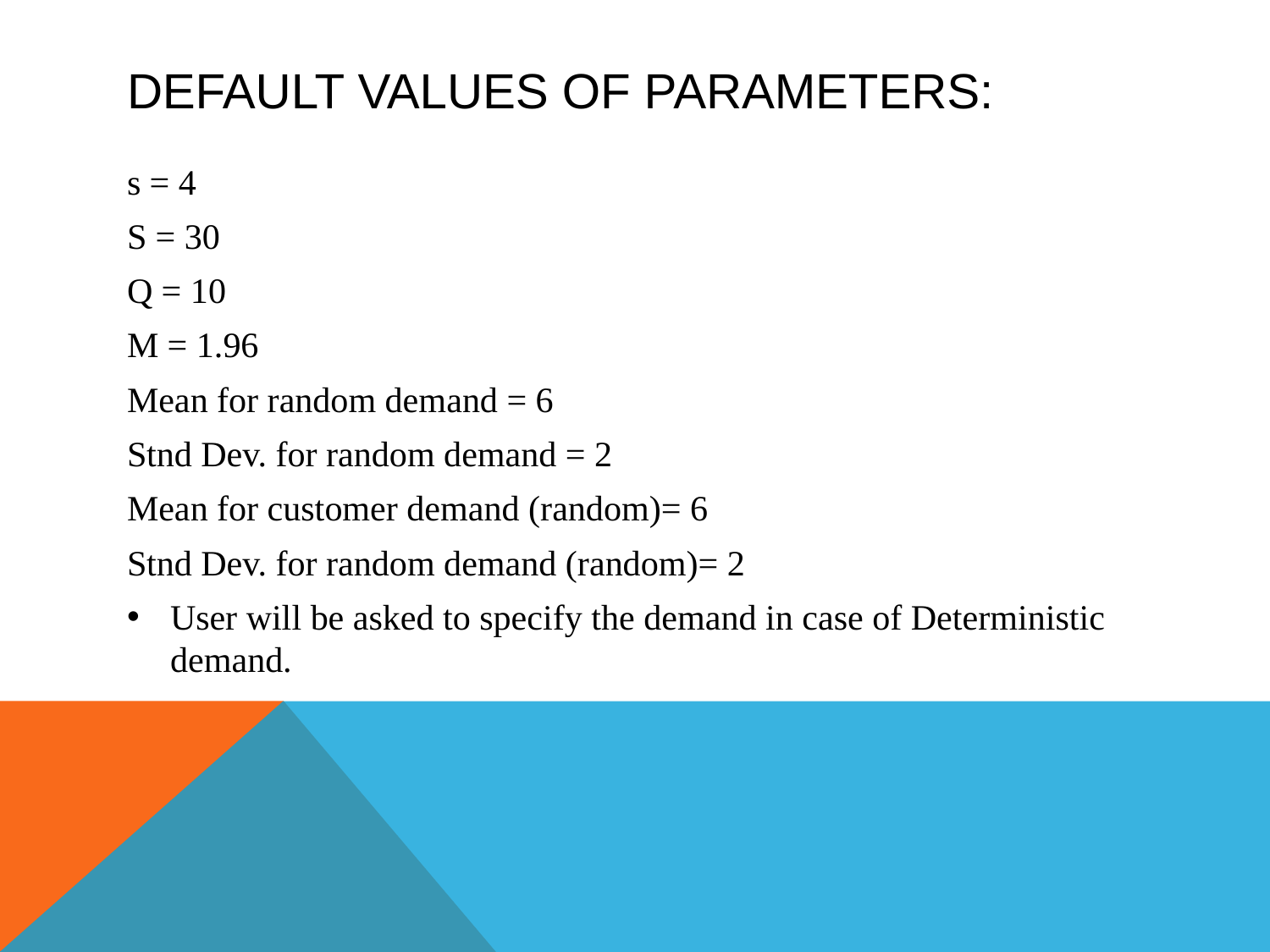

# Default Values of parameters:
s = 4
S = 30
Q = 10
M = 1.96
Mean for random demand = 6
Stnd Dev. for random demand = 2
Mean for customer demand (random)= 6
Stnd Dev. for random demand (random)= 2
User will be asked to specify the demand in case of Deterministic demand.